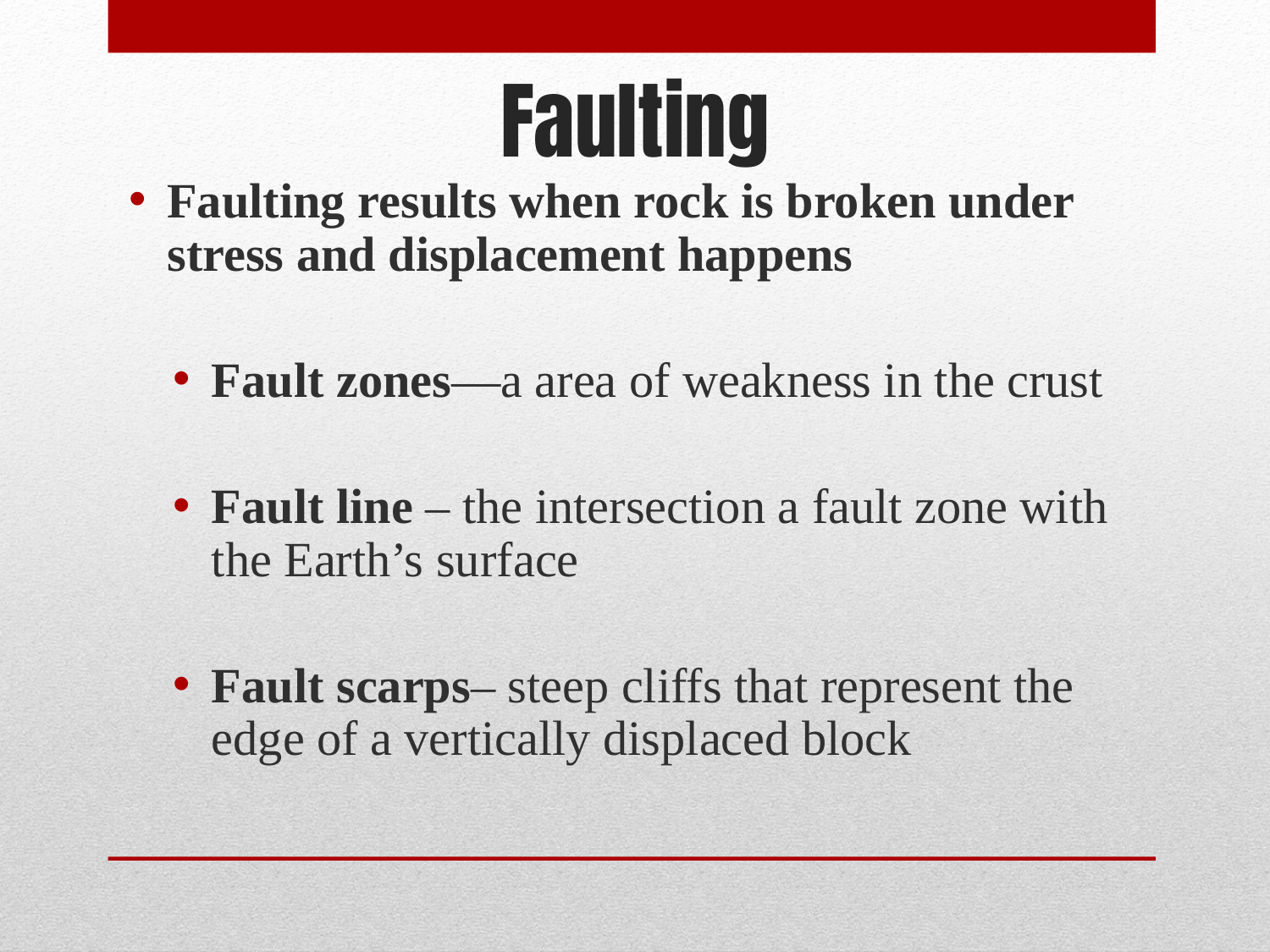

# Faulting
Faulting results when rock is broken under stress and displacement happens

Fault zones—a area of weakness in the crust

Fault line – the intersection a fault zone with the Earth’s surface

Fault scarps– steep cliffs that represent the edge of a vertically displaced block